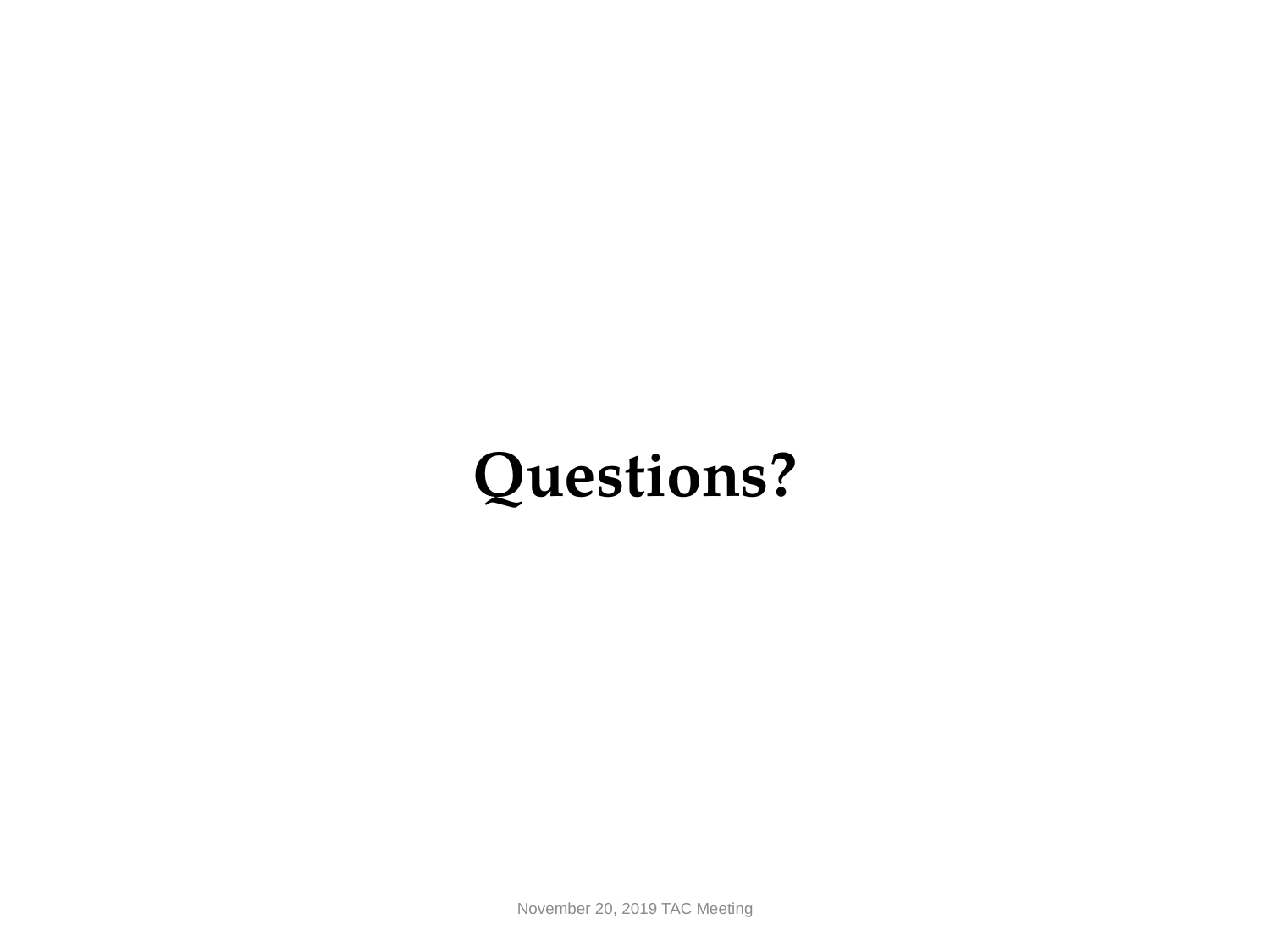

# Questions?
November 20, 2019 TAC Meeting